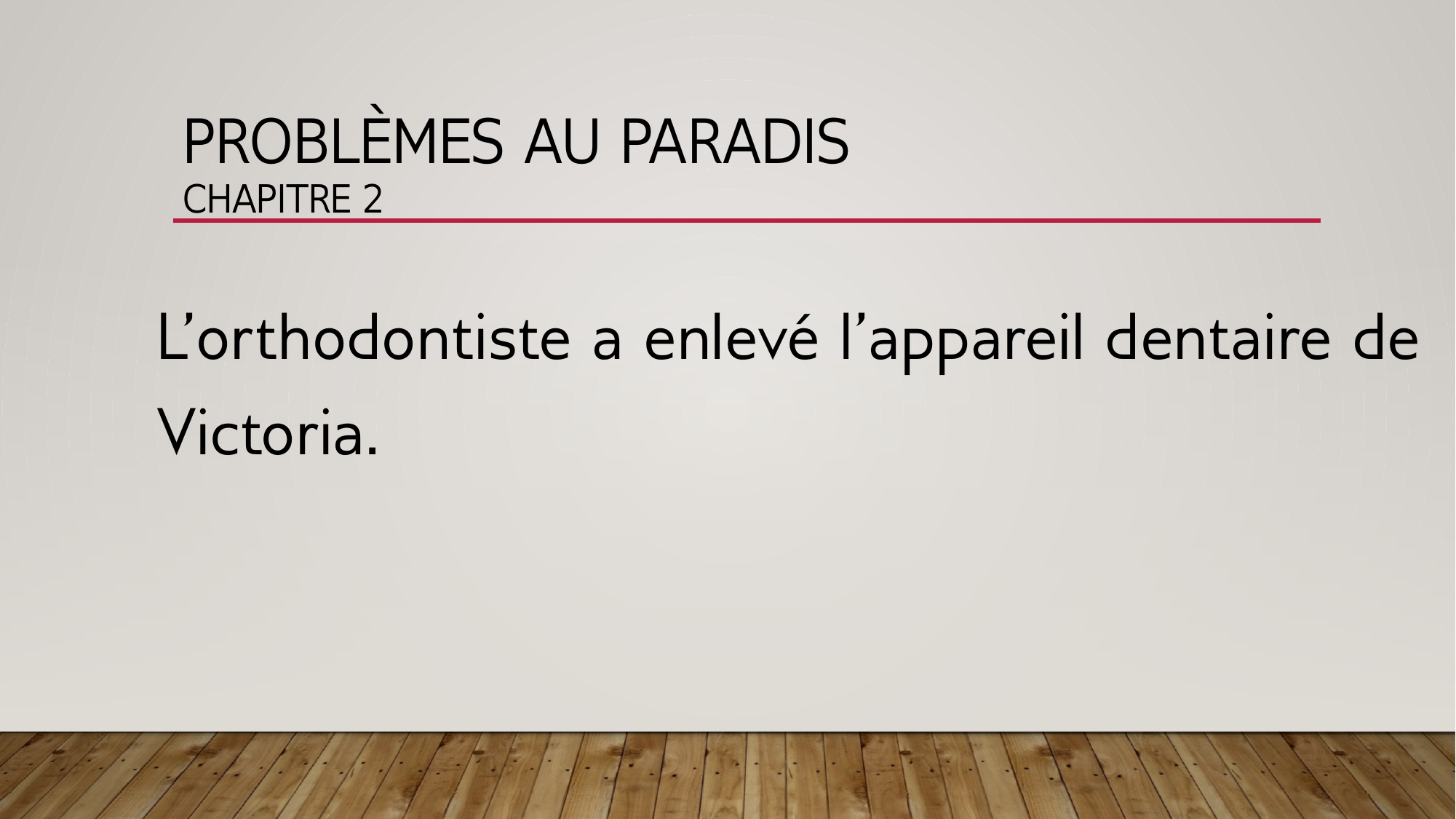

# Problèmes au paradis chapitre 2
L’orthodontiste a enlevé l’appareil dentaire de Victoria.